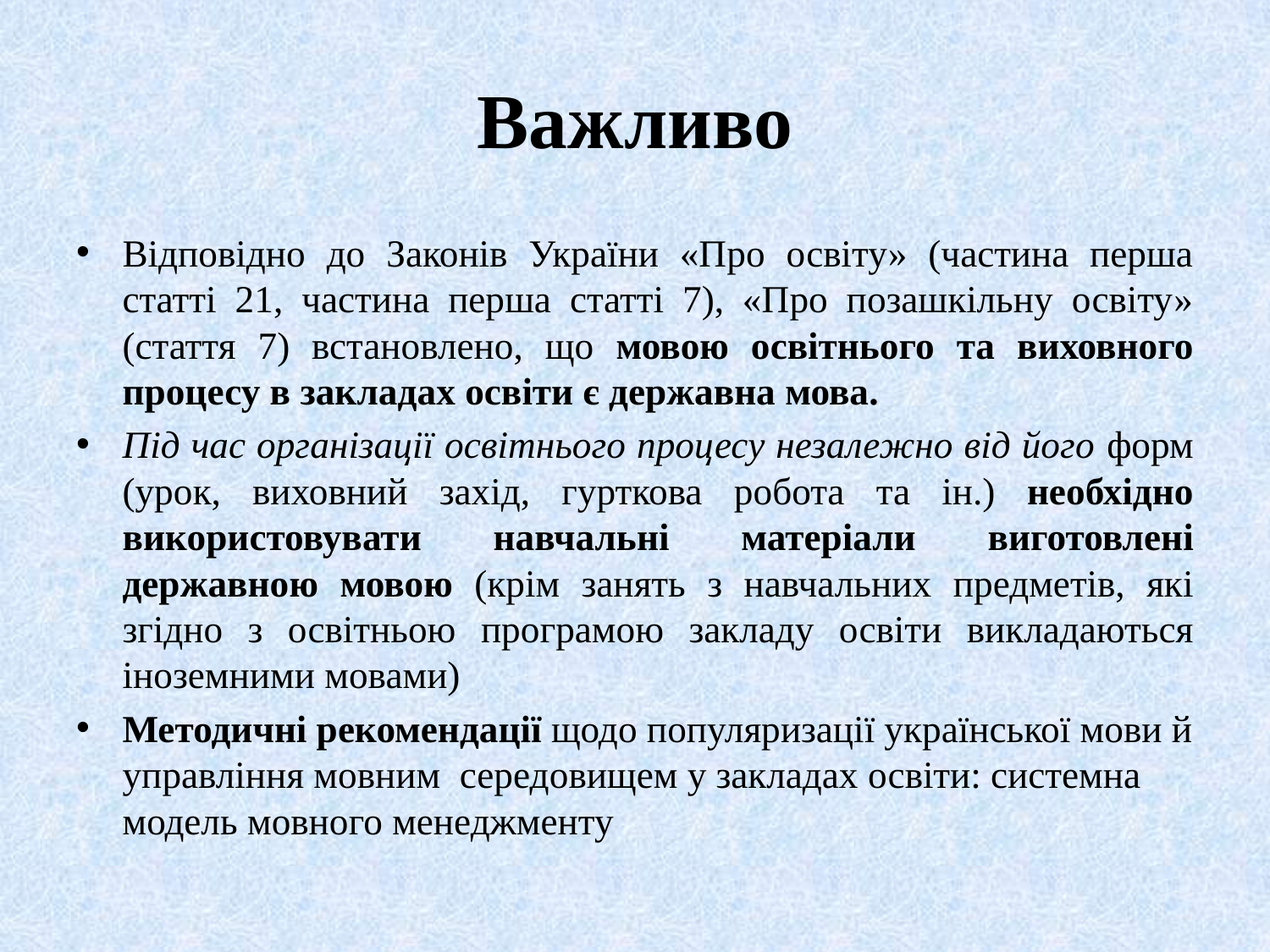

# Важливо
Відповідно до Законів України «Про освіту» (частина перша статті 21, частина перша статті 7), «Про позашкільну освіту» (стаття 7) встановлено, що мовою освітнього та виховного процесу в закладах освіти є державна мова.
Під час організації освітнього процесу незалежно від його форм (урок, виховний захід, гурткова робота та ін.) необхідно використовувати навчальні матеріали виготовлені державною мовою (крім занять з навчальних предметів, які згідно з освітньою програмою закладу освіти викладаються іноземними мовами)
Методичні рекомендації щодо популяризації української мови й управління мовним  середовищем у закладах освіти: системна модель мовного менеджменту